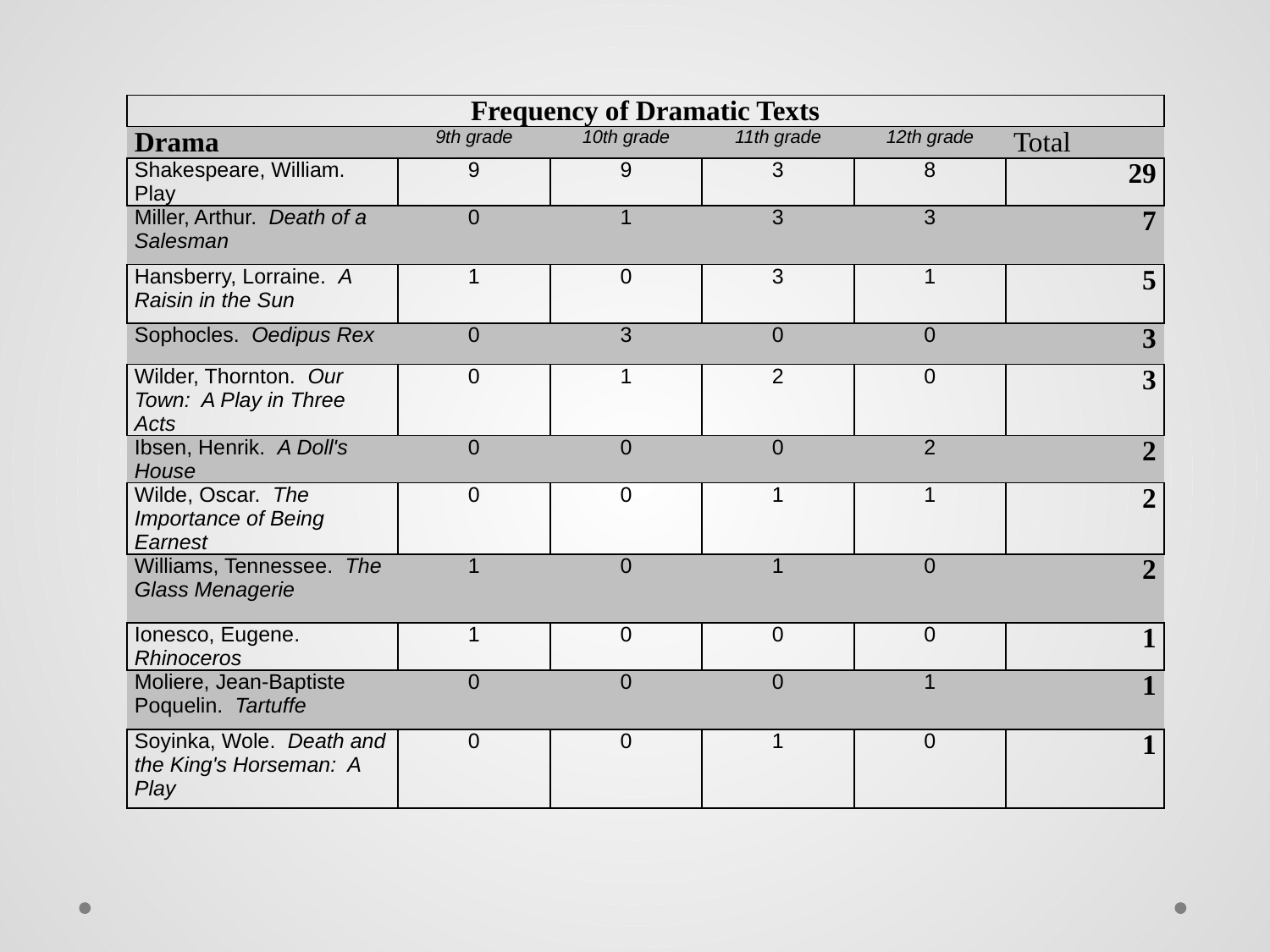

| Frequency of Dramatic Texts |  |  |  |  |  |
| --- | --- | --- | --- | --- | --- |
| Drama | 9th grade | 10th grade | 11th grade | 12th grade | Total |
| Shakespeare, William. Play | 9 | 9 | 3 | 8 | 29 |
| Miller, Arthur. Death of a Salesman | 0 | 1 | 3 | 3 | 7 |
| Hansberry, Lorraine. A Raisin in the Sun | 1 | 0 | 3 | 1 | 5 |
| Sophocles. Oedipus Rex | 0 | 3 | 0 | 0 | 3 |
| Wilder, Thornton. Our Town: A Play in Three Acts | 0 | 1 | 2 | 0 | 3 |
| Ibsen, Henrik. A Doll's House | 0 | 0 | 0 | 2 | 2 |
| Wilde, Oscar. The Importance of Being Earnest | 0 | 0 | 1 | 1 | 2 |
| Williams, Tennessee. The Glass Menagerie | 1 | 0 | 1 | 0 | 2 |
| Ionesco, Eugene. Rhinoceros | 1 | 0 | 0 | 0 | 1 |
| Moliere, Jean-Baptiste Poquelin. Tartuffe | 0 | 0 | 0 | 1 | 1 |
| Soyinka, Wole. Death and the King's Horseman: A Play | 0 | 0 | 1 | 0 | 1 |